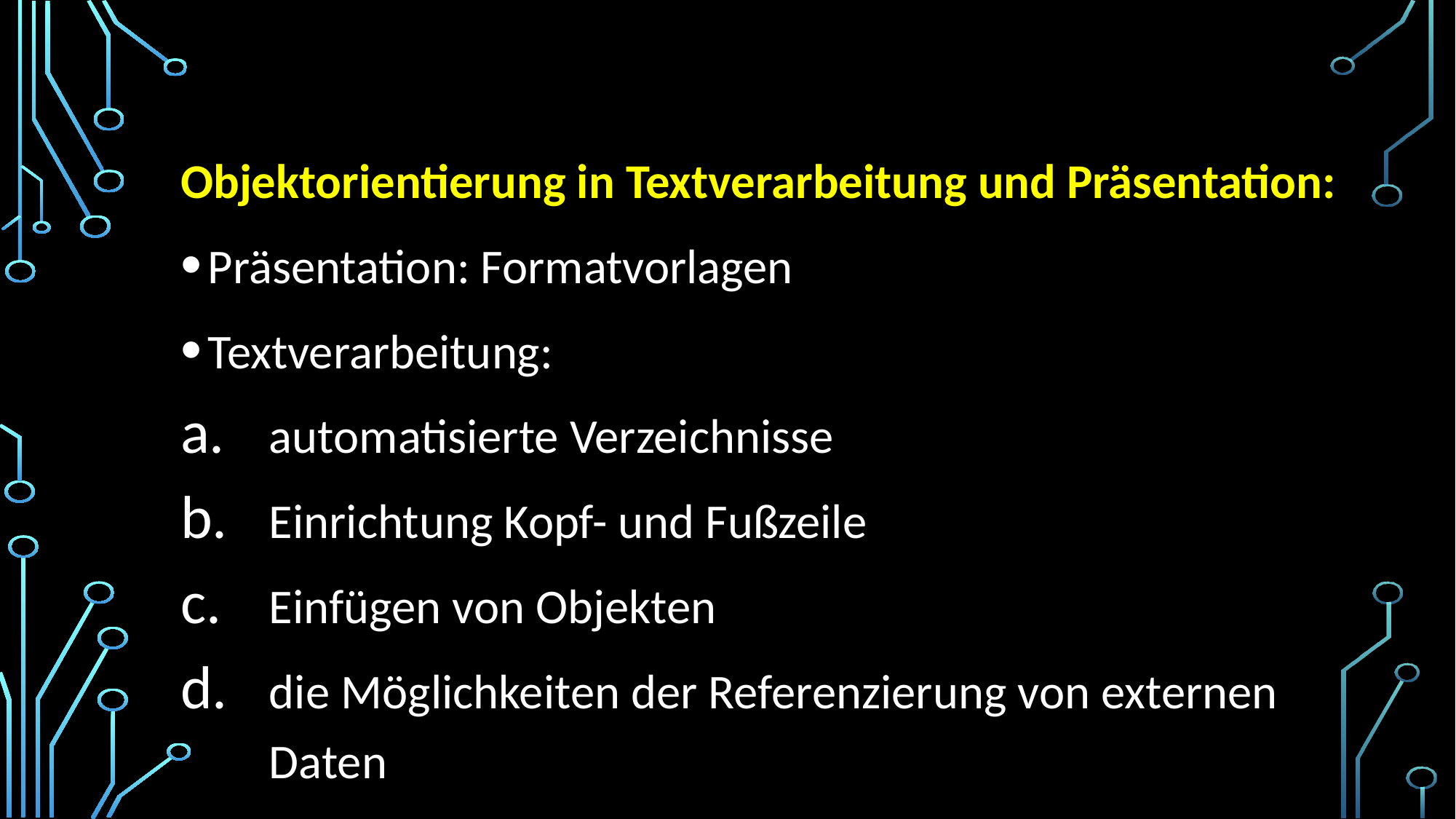

#
Objektorientierung in Textverarbeitung und Präsentation:
Präsentation: Formatvorlagen
Textverarbeitung:
automatisierte Verzeichnisse
Einrichtung Kopf- und Fußzeile
Einfügen von Objekten
die Möglichkeiten der Referenzierung von externen Daten